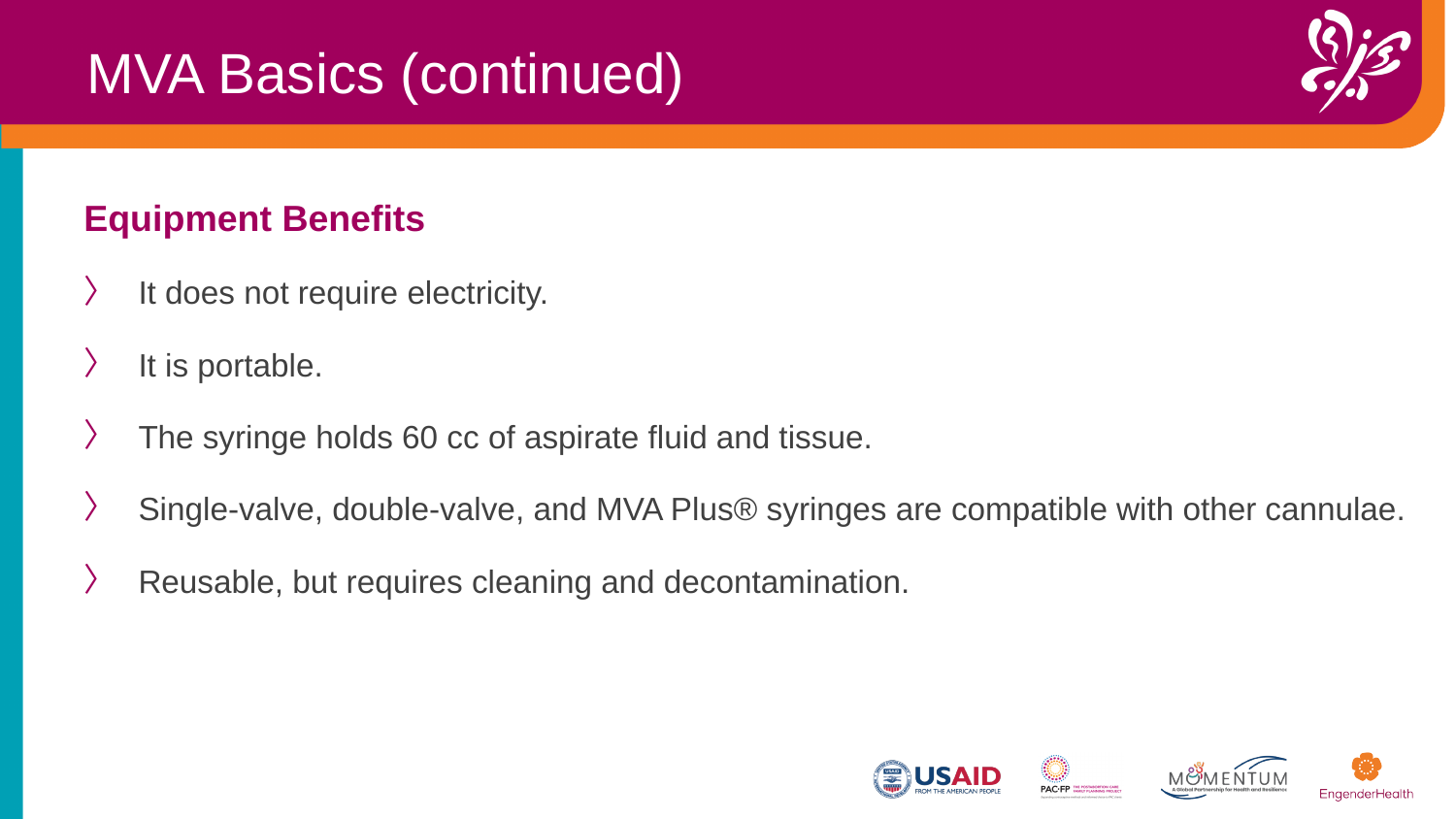

MVA Basics (continued)
Equipment Benefits
It does not require electricity.
It is portable.
The syringe holds 60 cc of aspirate fluid and tissue.
Single-valve, double-valve, and MVA Plus® syringes are compatible with other cannulae.
Reusable, but requires cleaning and decontamination.